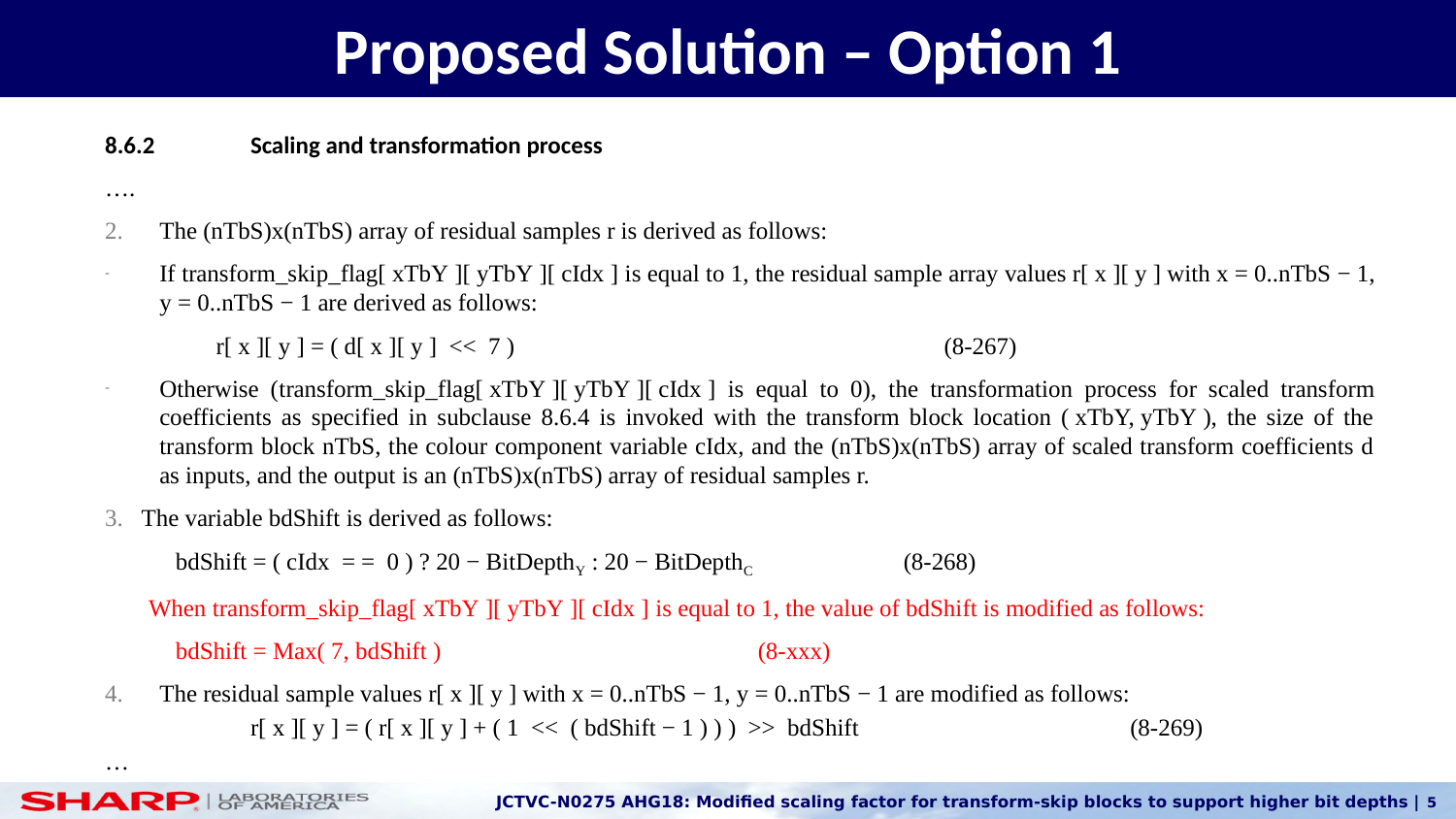

# Proposed Solution – Option 1
8.6.2	Scaling and transformation process
….
The (nTbS)x(nTbS) array of residual samples r is derived as follows:
If transform_skip_flag[ xTbY ][ yTbY ][ cIdx ] is equal to 1, the residual sample array values r[ x ][ y ] with x = 0..nTbS − 1, y = 0..nTbS − 1 are derived as follows:
r[ x ][ y ] = ( d[ x ][ y ]  <<  7 )			(8‑267)
Otherwise (transform_skip_flag[ xTbY ][ yTbY ][ cIdx ] is equal to 0), the transformation process for scaled transform coefficients as specified in subclause 8.6.4 is invoked with the transform block location ( xTbY, yTbY ), the size of the transform block nTbS, the colour component variable cIdx, and the (nTbS)x(nTbS) array of scaled transform coefficients d as inputs, and the output is an (nTbS)x(nTbS) array of residual samples r.
The variable bdShift is derived as follows:
bdShift = ( cIdx  = =  0 ) ? 20 − BitDepthY : 20 − BitDepthC		(8‑268)
When transform_skip_flag[ xTbY ][ yTbY ][ cIdx ] is equal to 1, the value of bdShift is modified as follows:
bdShift = Max( 7, bdShift )			(8‑xxx)
The residual sample values r[ x ][ y ] with x = 0..nTbS − 1, y = 0..nTbS − 1 are modified as follows:
	r[ x ][ y ] = ( r[ x ][ y ] + ( 1  <<  ( bdShift − 1 ) ) )  >>  bdShift		 (8‑269)
…